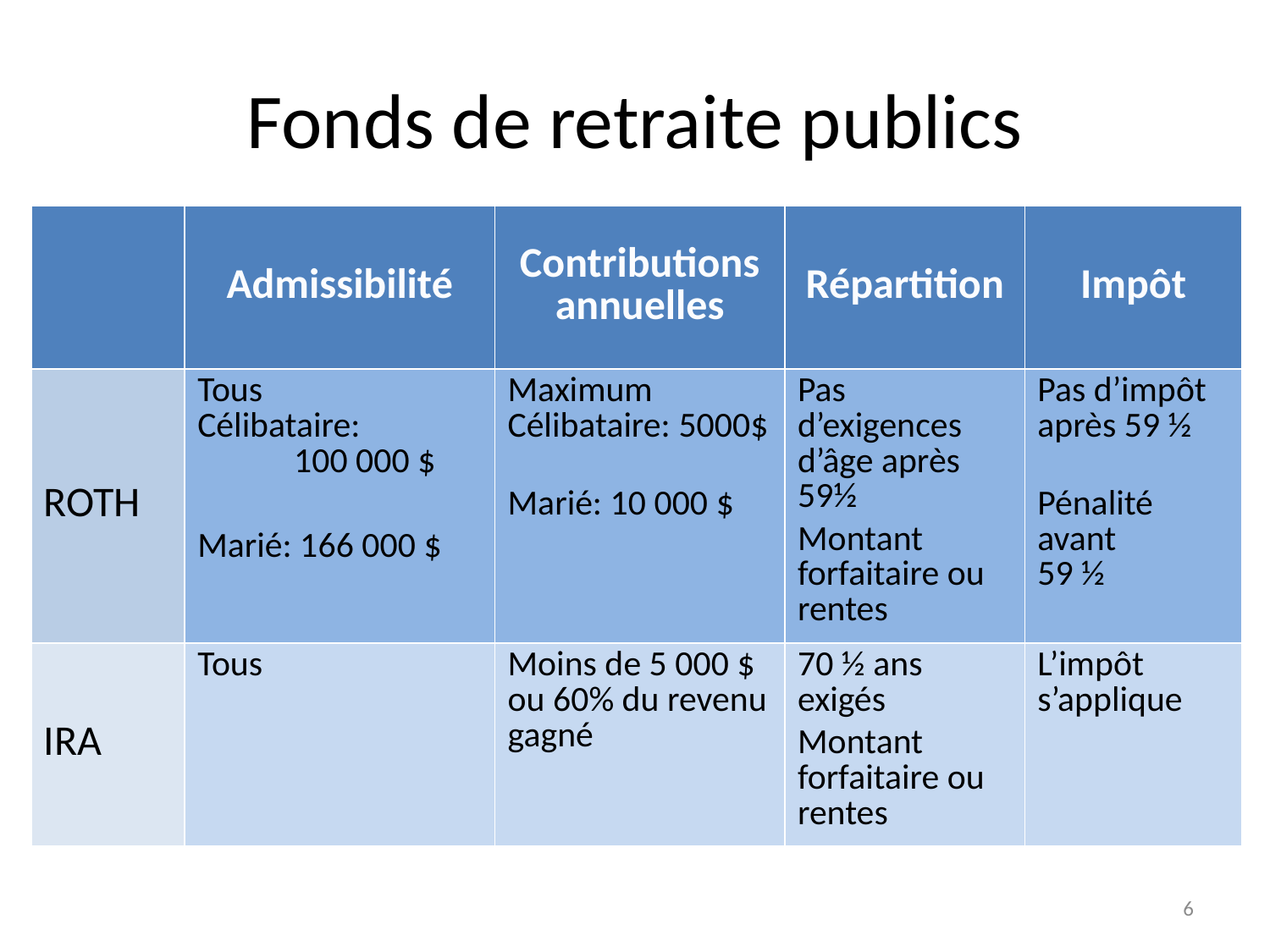

# Fonds de retraite publics
|  | Admissibilité | Contributions annuelles | Répartition | Impôt |
| --- | --- | --- | --- | --- |
| ROTH | Tous Célibataire: 100 000 $ Marié: 166 000 $ | Maximum Célibataire: 5000$ Marié: 10 000 $ | Pas d’exigences d’âge après 59½ Montant forfaitaire ou rentes | Pas d’impôt après 59 ½ Pénalité avant 59 ½ |
| IRA | Tous | Moins de 5 000 $ ou 60% du revenu gagné | 70 ½ ans exigés Montant forfaitaire ou rentes | L’impôt s’applique |
6